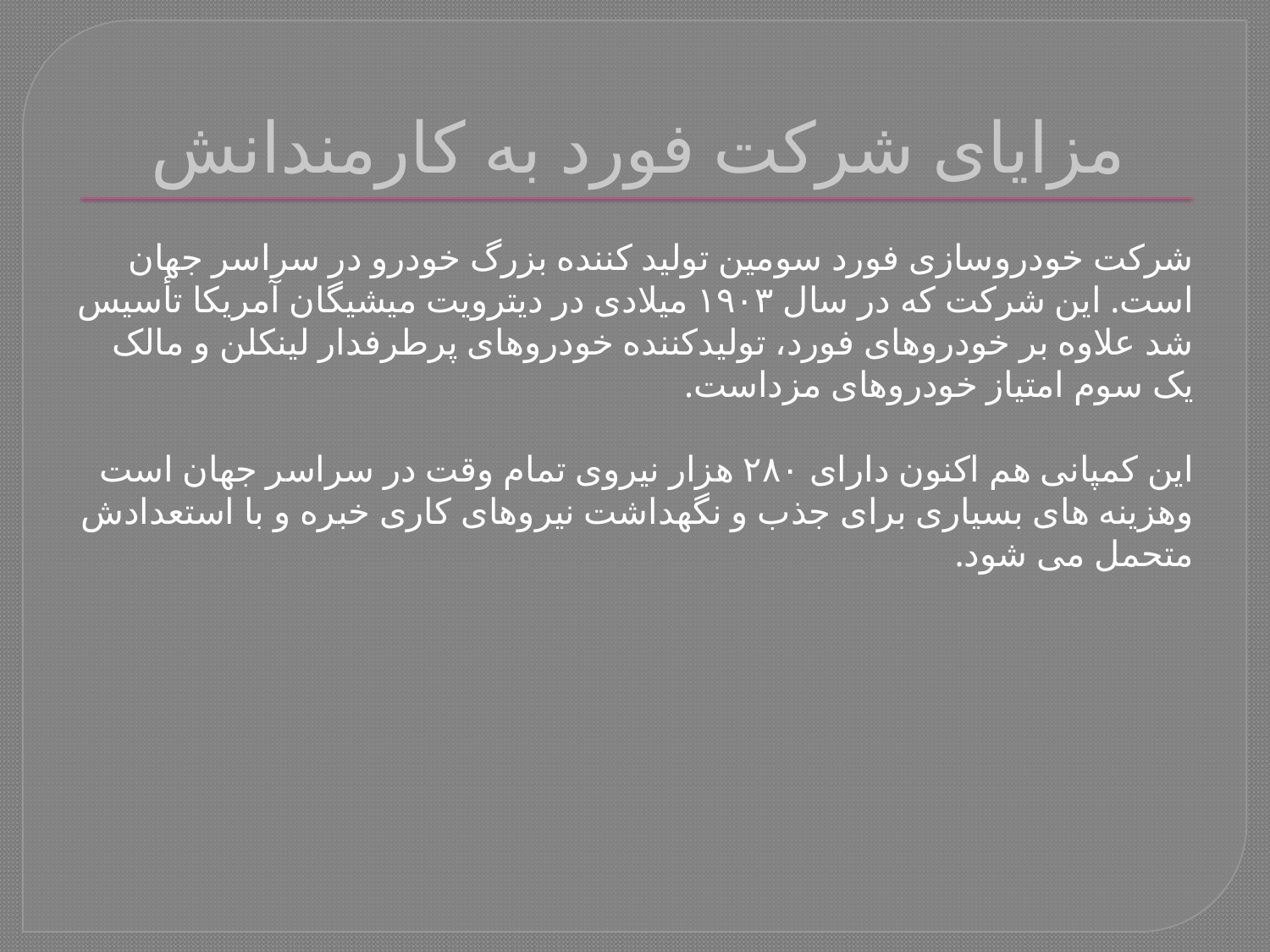

# مزایای شرکت فورد به کارمندانش
شرکت خودروسازی فورد سومین تولید کننده بزرگ خودرو در سراسر جهان است. این شرکت که در سال ۱۹۰۳ میلادی در دیترویت میشیگان آمریکا تأسیس شد علاوه بر خودروهای فورد، تولیدکننده خودروهای پرطرفدار لینکلن و مالک یک سوم امتیاز خودروهای مزداست.

این کمپانی هم اکنون دارای ۲۸۰ هزار نیروی تمام وقت در سراسر جهان است وهزینه های بسیاری برای جذب و نگهداشت نیروهای کاری خبره و با استعدادش متحمل می شود.